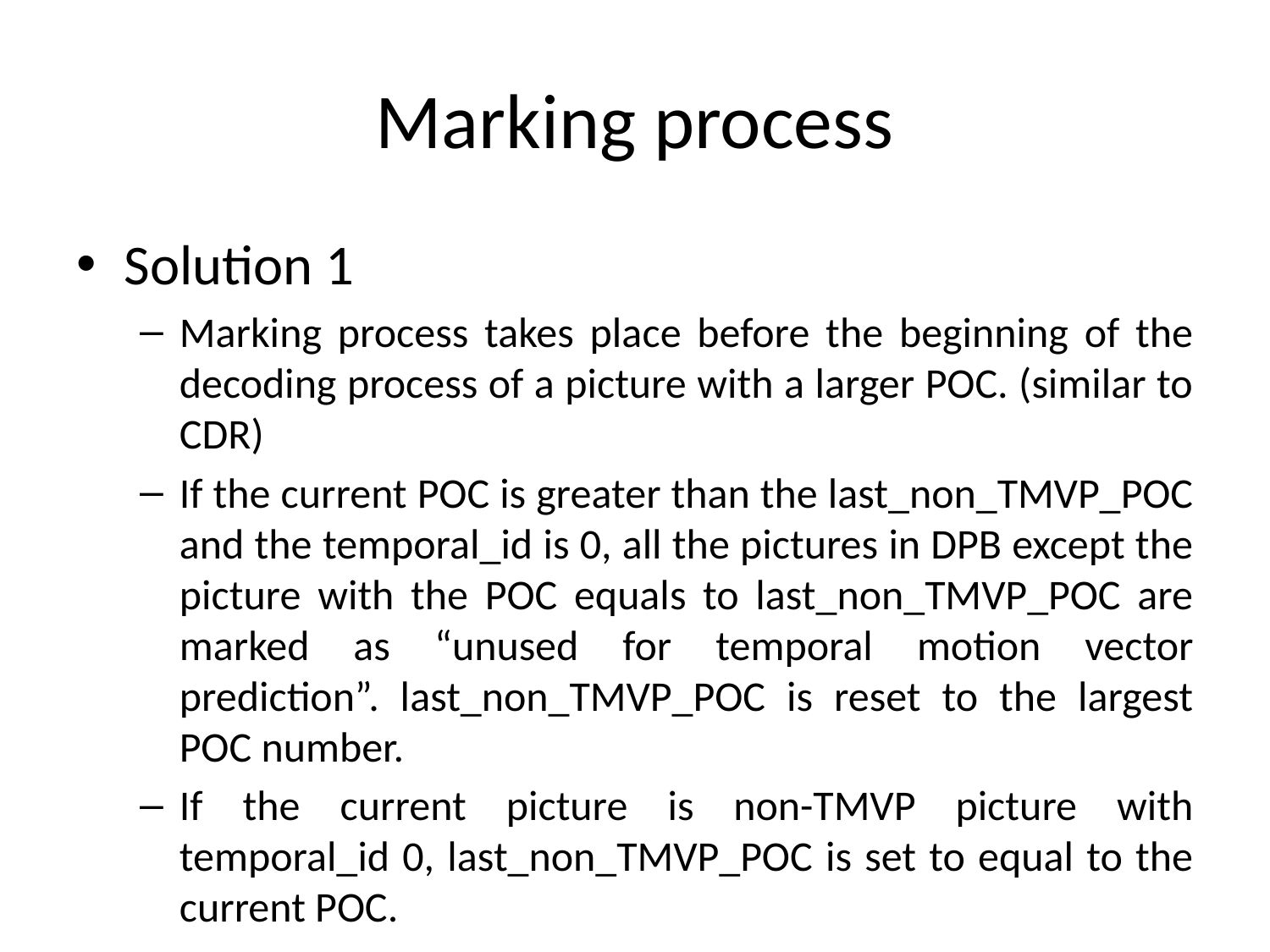

# Marking process
Solution 1
Marking process takes place before the beginning of the decoding process of a picture with a larger POC. (similar to CDR)
If the current POC is greater than the last_non_TMVP_POC and the temporal_id is 0, all the pictures in DPB except the picture with the POC equals to last_non_TMVP_POC are marked as “unused for temporal motion vector prediction”. last_non_TMVP_POC is reset to the largest POC number.
If the current picture is non-TMVP picture with temporal_id 0, last_non_TMVP_POC is set to equal to the current POC.